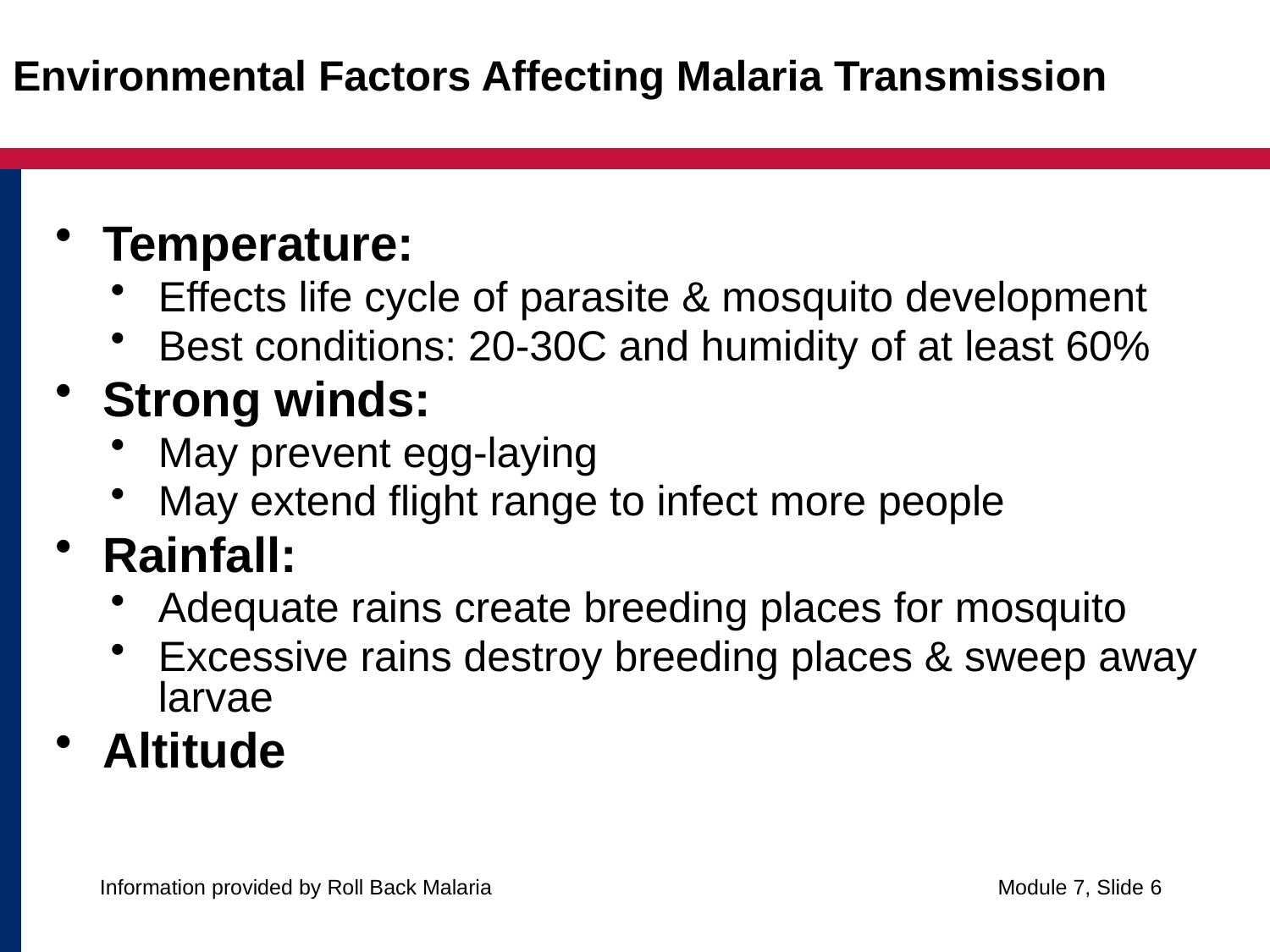

# Environmental Factors Affecting Malaria Transmission

Temperature:
Effects life cycle of parasite & mosquito development
Best conditions: 20-30C and humidity of at least 60%
Strong winds:
May prevent egg-laying
May extend flight range to infect more people
Rainfall:
Adequate rains create breeding places for mosquito
Excessive rains destroy breeding places & sweep away larvae
Altitude

Information provided by Roll Back Malaria
Module 7, Slide 6